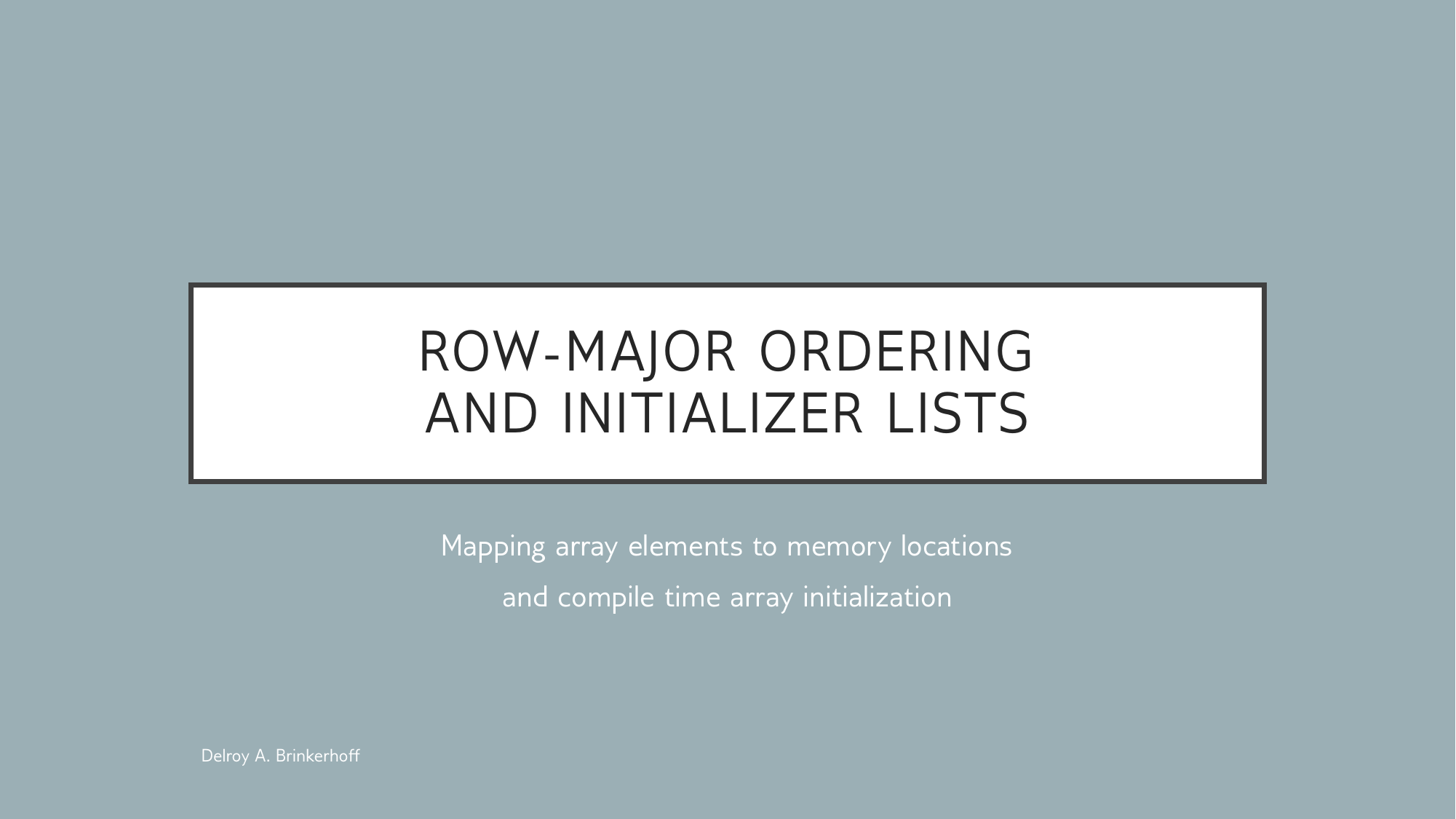

# Row-Major Ordering And Initializer Lists
Mapping array elements to memory locations
and compile time array initialization
Delroy A. Brinkerhoff